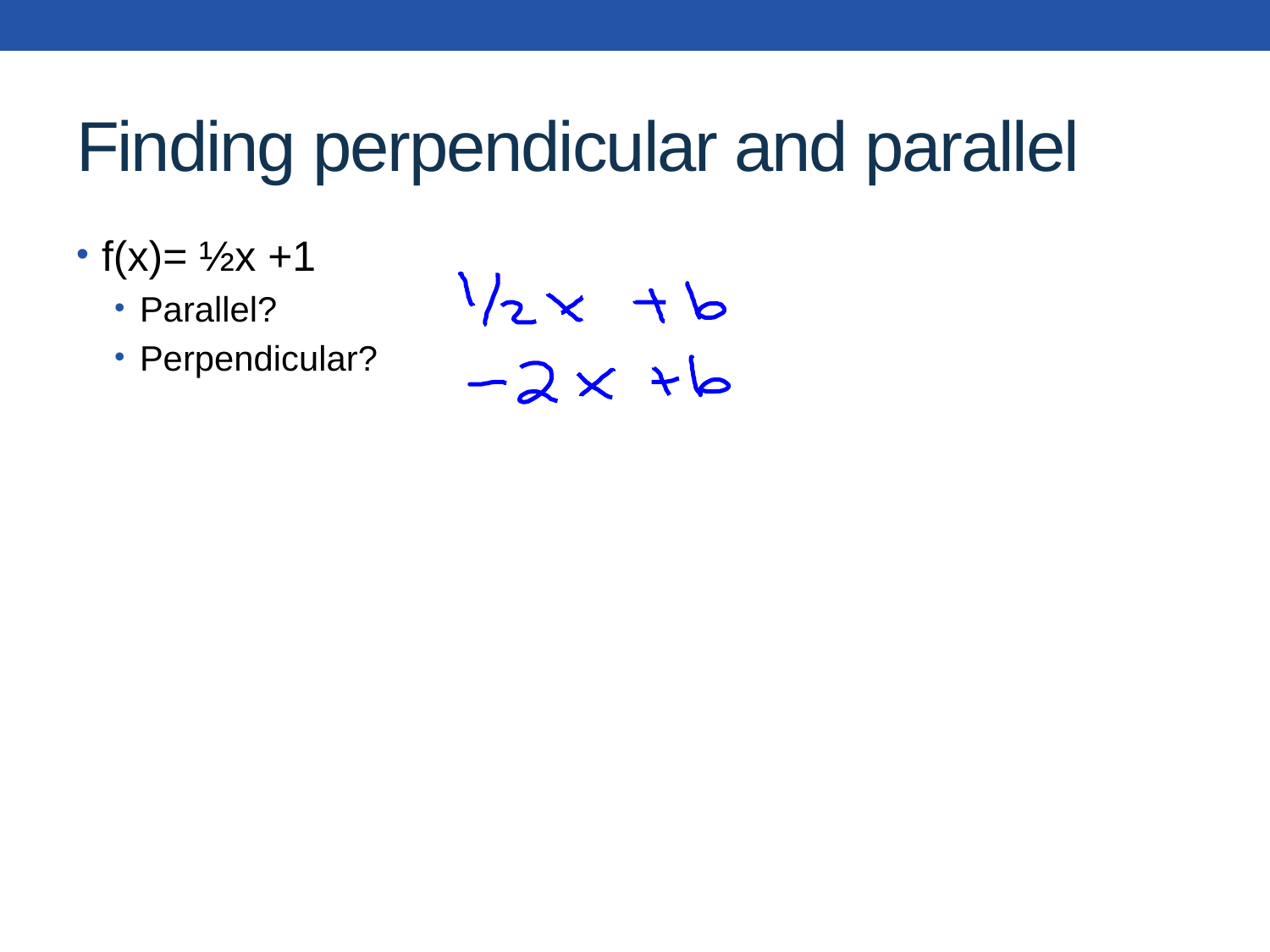

# Finding perpendicular and parallel
f(x)= ½x +1
Parallel?
Perpendicular?